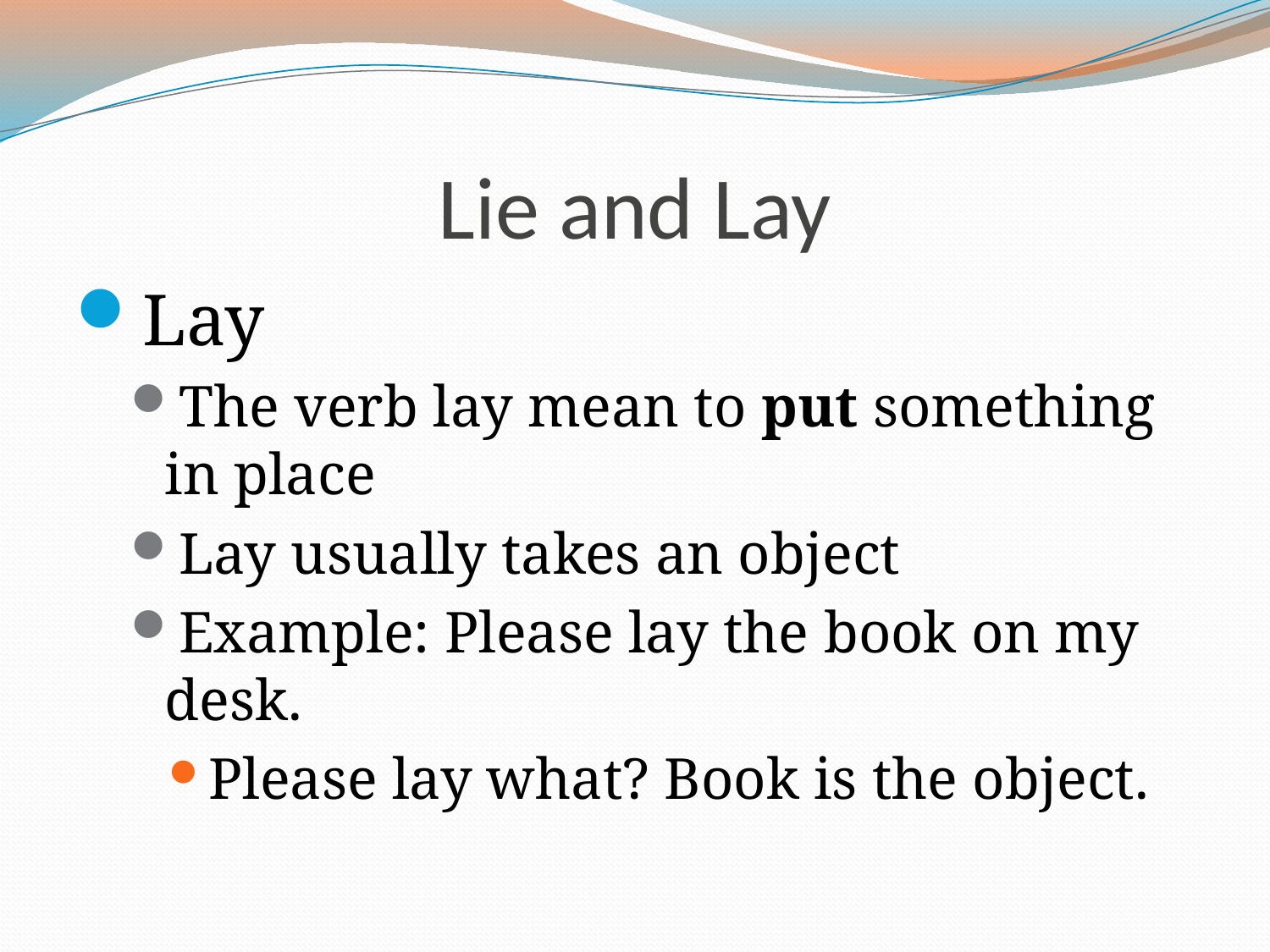

# Lie and Lay
Lay
The verb lay mean to put something in place
Lay usually takes an object
Example: Please lay the book on my desk.
Please lay what? Book is the object.